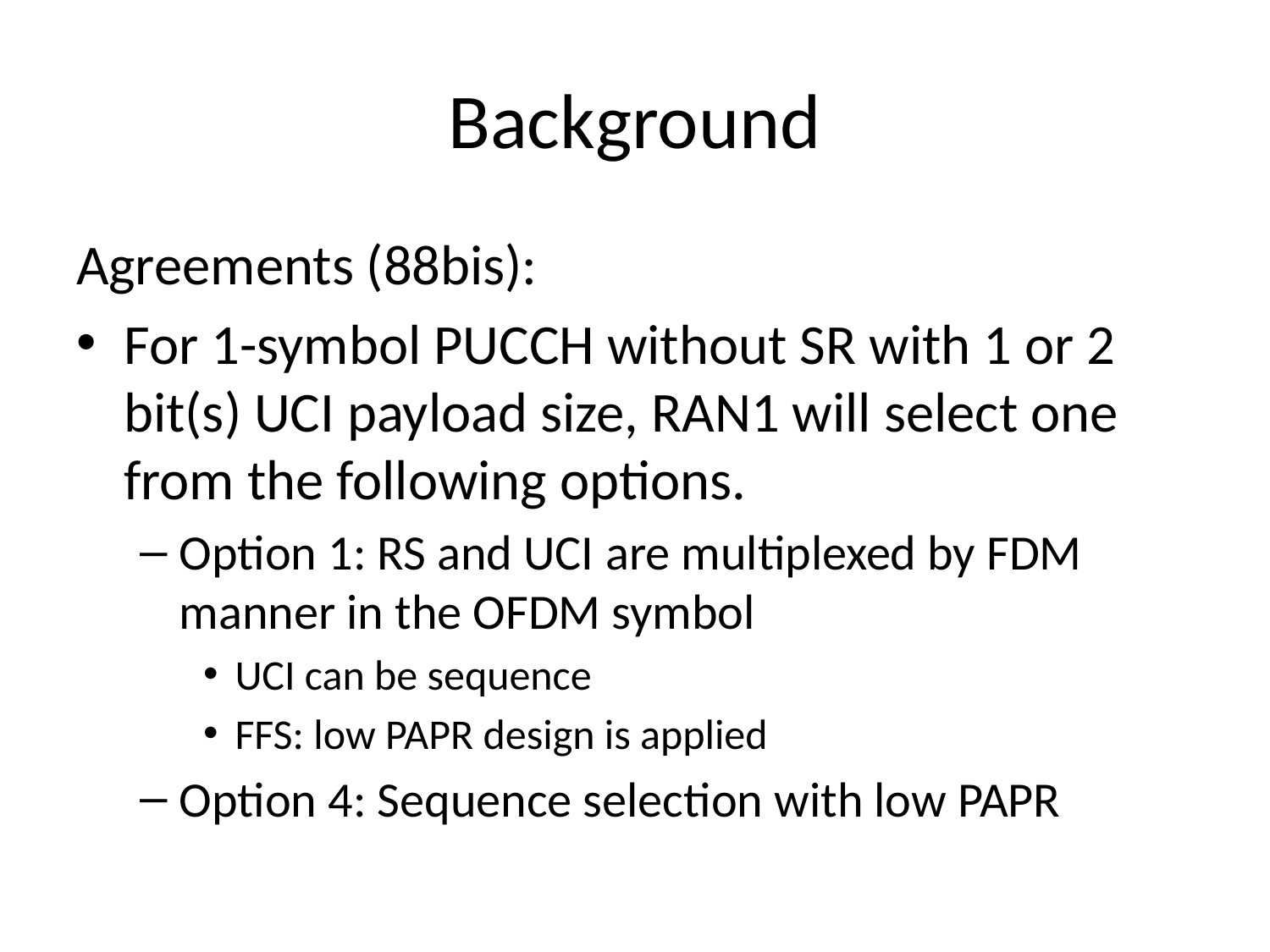

# Background
Agreements (88bis):
For 1-symbol PUCCH without SR with 1 or 2 bit(s) UCI payload size, RAN1 will select one from the following options.
Option 1: RS and UCI are multiplexed by FDM manner in the OFDM symbol
UCI can be sequence
FFS: low PAPR design is applied
Option 4: Sequence selection with low PAPR